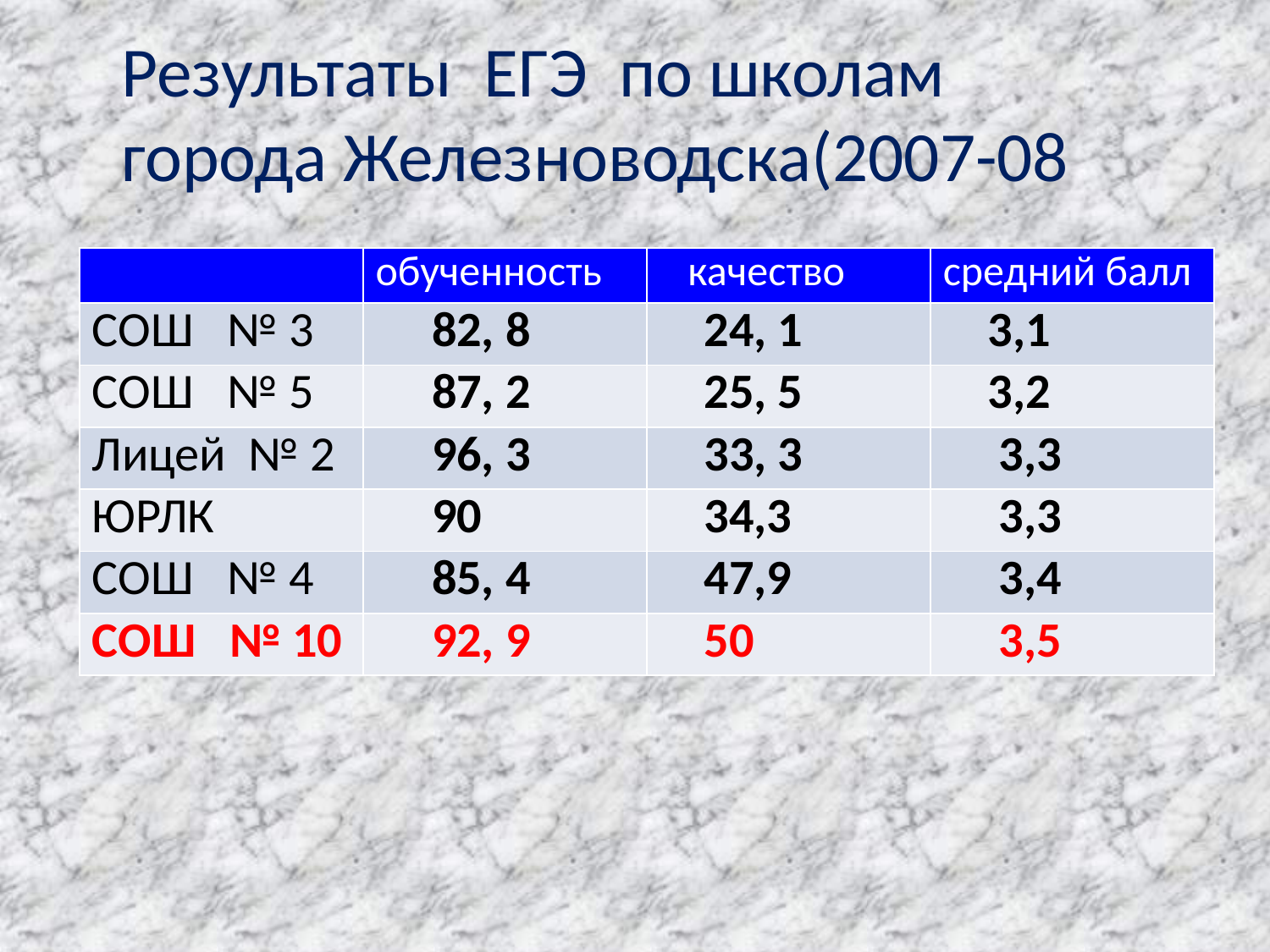

Результаты  ЕГЭ  по школам города Железноводска(2007-08
|  | обученность | качество | средний балл |
| --- | --- | --- | --- |
| СОШ № 3 | 82, 8 | 24, 1 | 3,1 |
| СОШ № 5 | 87, 2 | 25, 5 | 3,2 |
| Лицей № 2 | 96, 3 | 33, 3 | 3,3 |
| ЮРЛК | 90 | 34,3 | 3,3 |
| СОШ № 4 | 85, 4 | 47,9 | 3,4 |
| СОШ № 10 | 92, 9 | 50 | 3,5 |